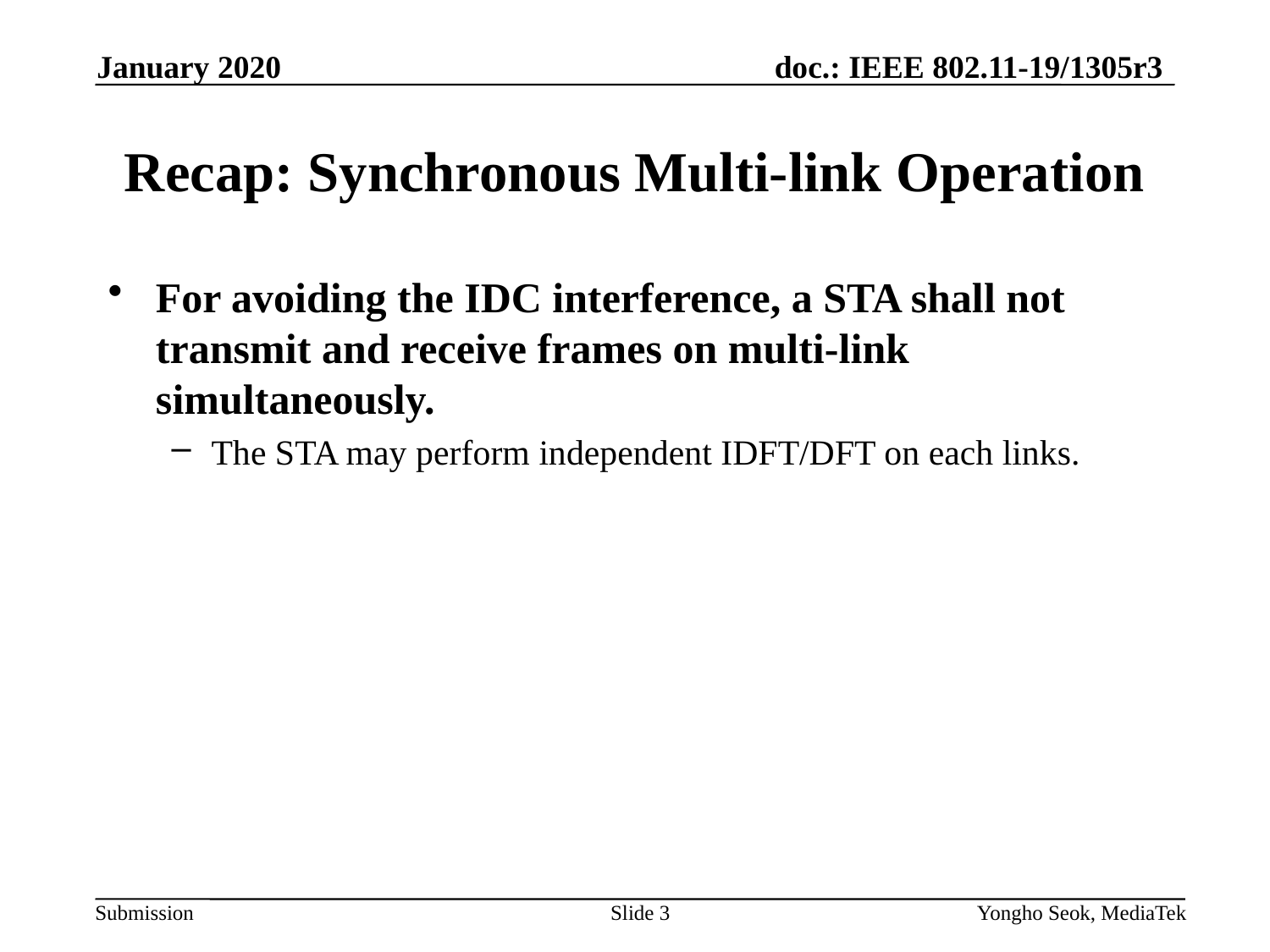

January 2020
# Recap: Synchronous Multi-link Operation
For avoiding the IDC interference, a STA shall not transmit and receive frames on multi-link simultaneously.
The STA may perform independent IDFT/DFT on each links.
Slide 3
Yongho Seok, MediaTek